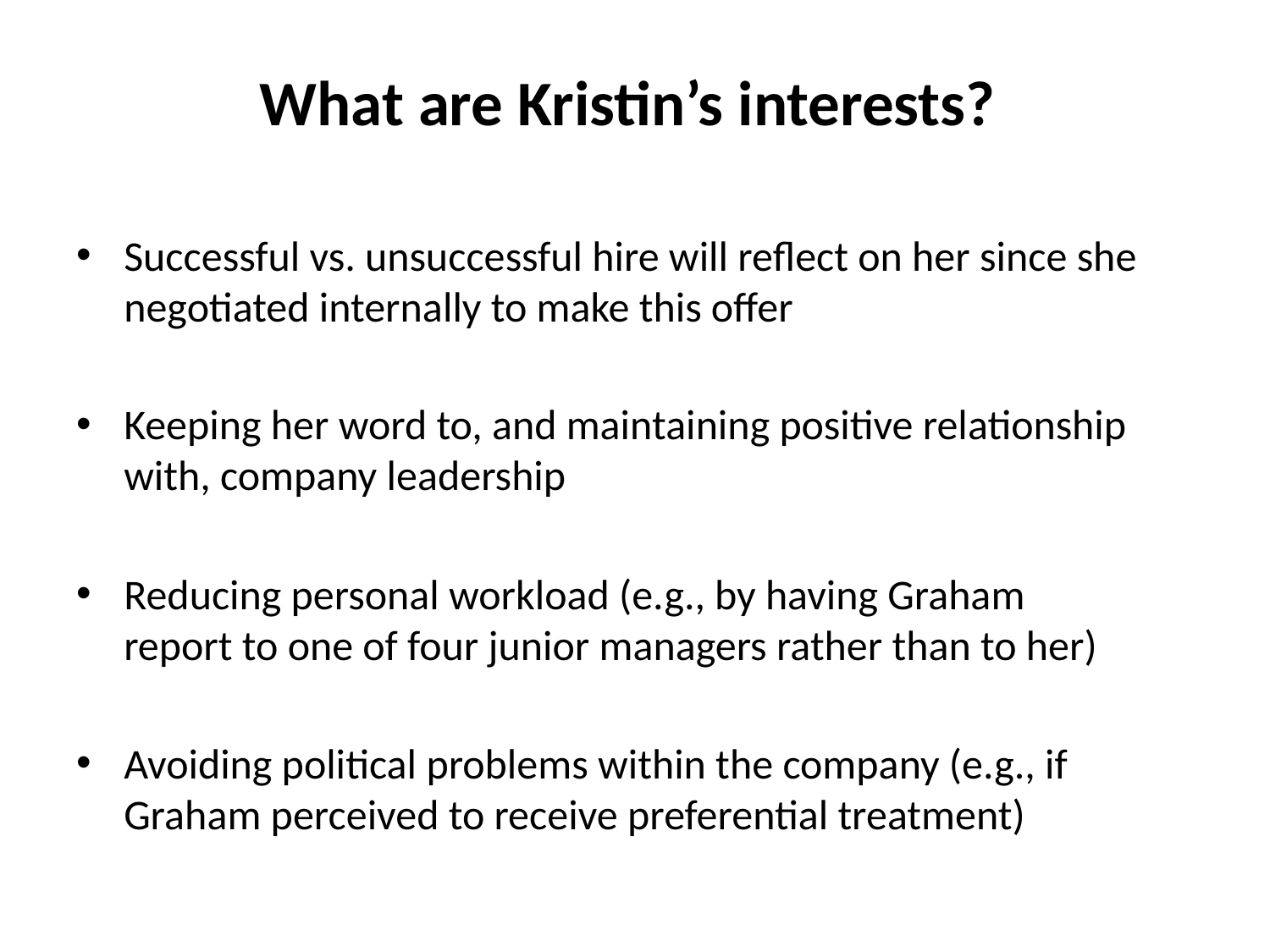

# What are Kristin’s interests?
Successful vs. unsuccessful hire will reflect on her since she negotiated internally to make this offer

Keeping her word to, and maintaining positive relationship with, company leadership

Reducing personal workload (e.g., by having Graham report to one of four junior managers rather than to her)

Avoiding political problems within the company (e.g., if Graham perceived to receive preferential treatment)